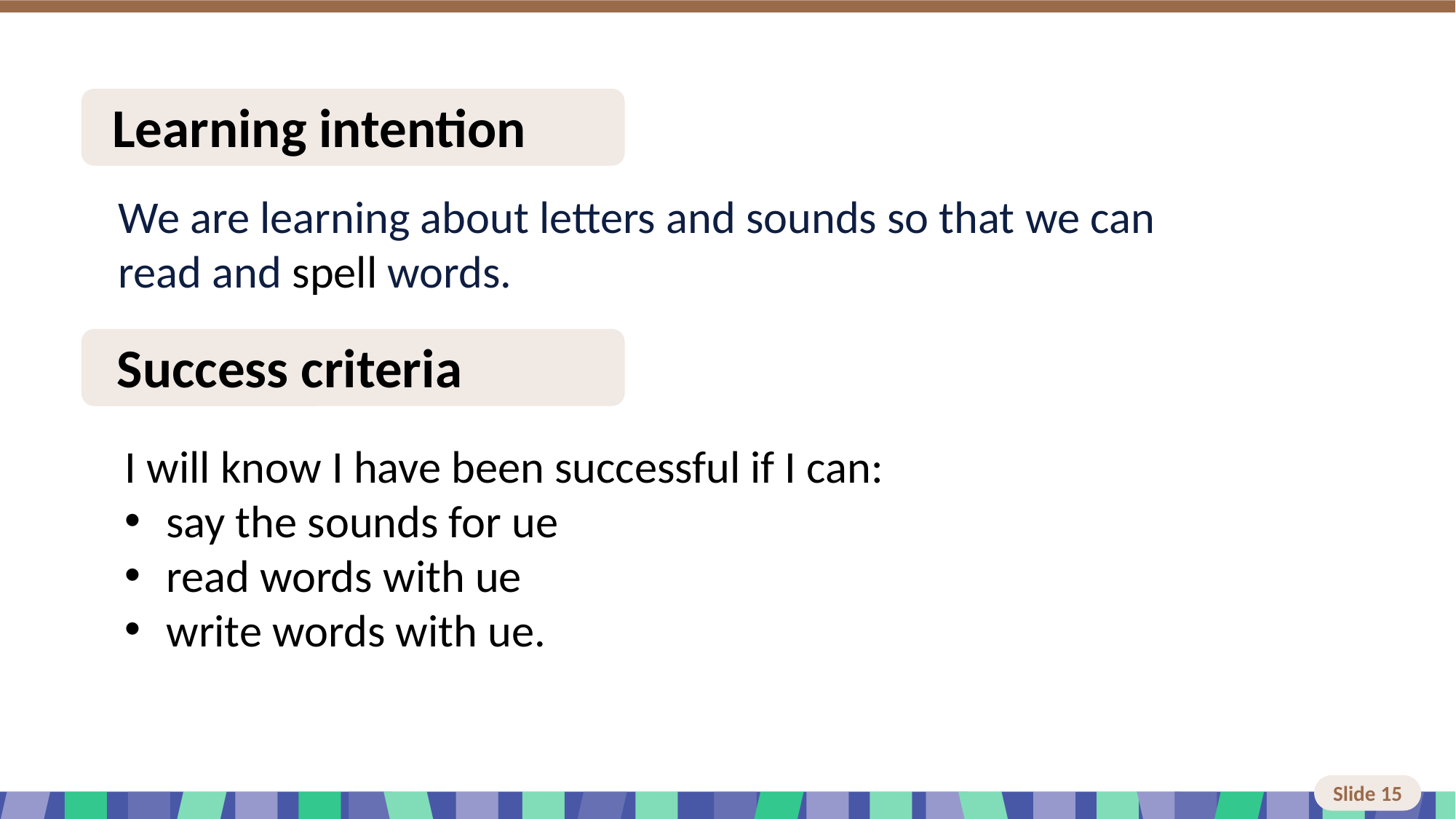

# Slide 15 Learning intention and success criteria
I will know I have been successful if I can:
say the sounds for ue
read words with ue
write words with ue.